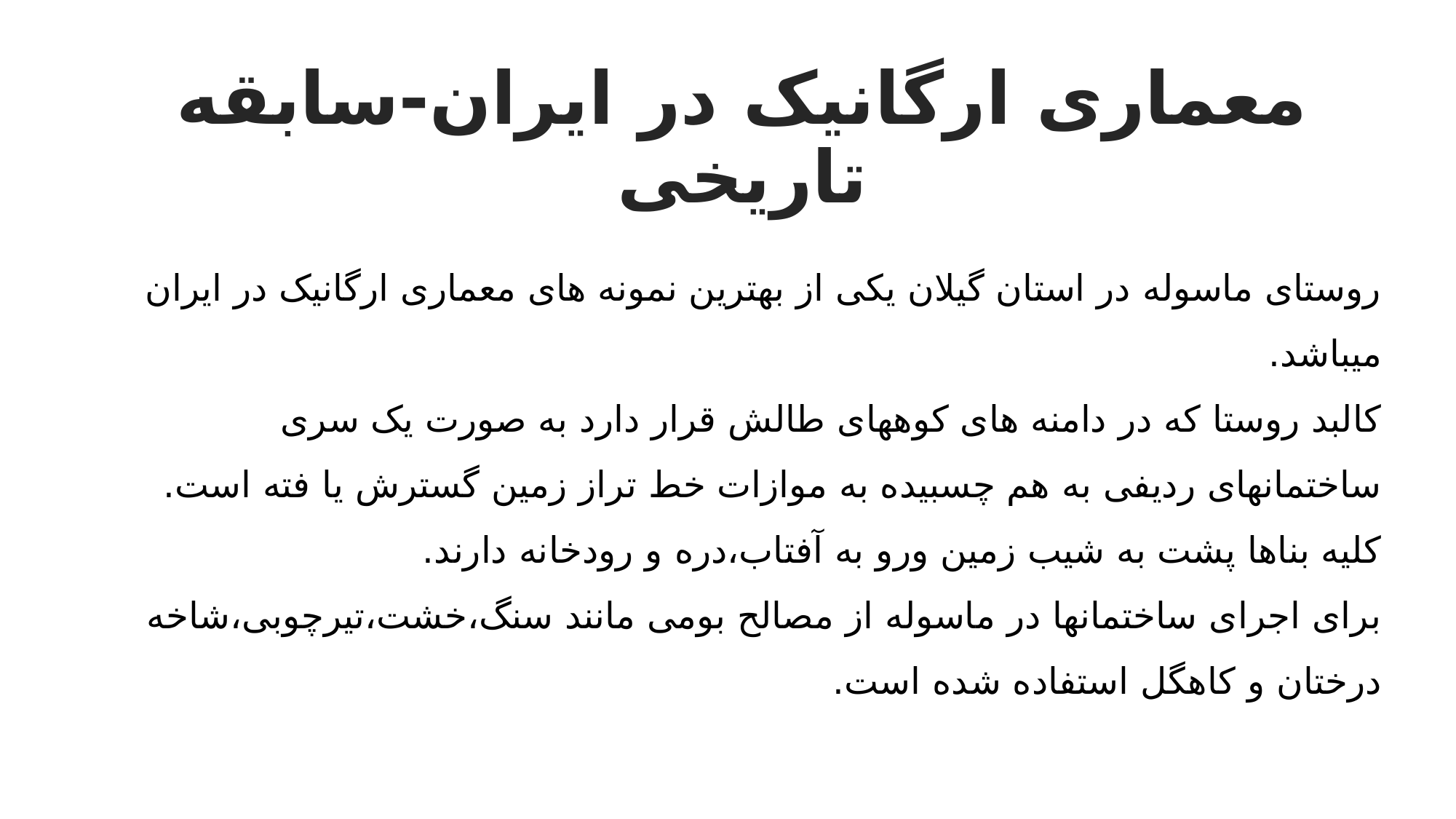

معماری ارگانیک در ایران-سابقه تاریخی
روستای ماسوله در استان گیلان یکی از بهترین نمونه های معماری ارگانیک در ایران میباشد.
کالبد روستا که در دامنه های کوههای طالش قرار دارد به صورت یک سری ساختمانهای ردیفی به هم چسبیده به موازات خط تراز زمین گسترش یا فته است. کلیه بناها پشت به شیب زمین ورو به آفتاب،دره و رودخانه دارند.
برای اجرای ساختمانها در ماسوله از مصالح بومی مانند سنگ،خشت،تیرچوبی،شاخه درختان و کاهگل استفاده شده است.